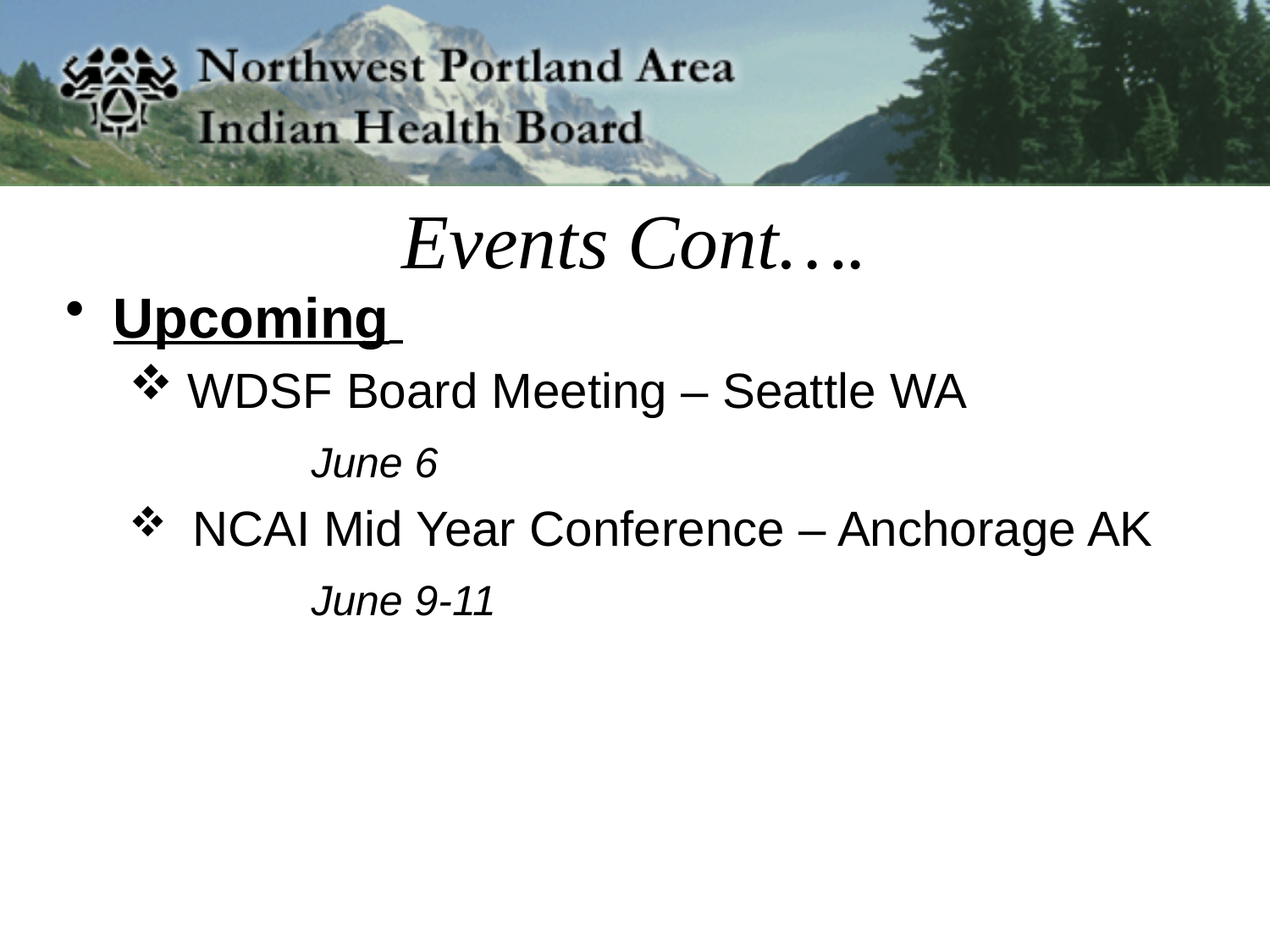

# Events Cont….
Upcoming
 WDSF Board Meeting – Seattle WA
	    June 6
  NCAI Mid Year Conference – Anchorage AK
 	    June 9-11